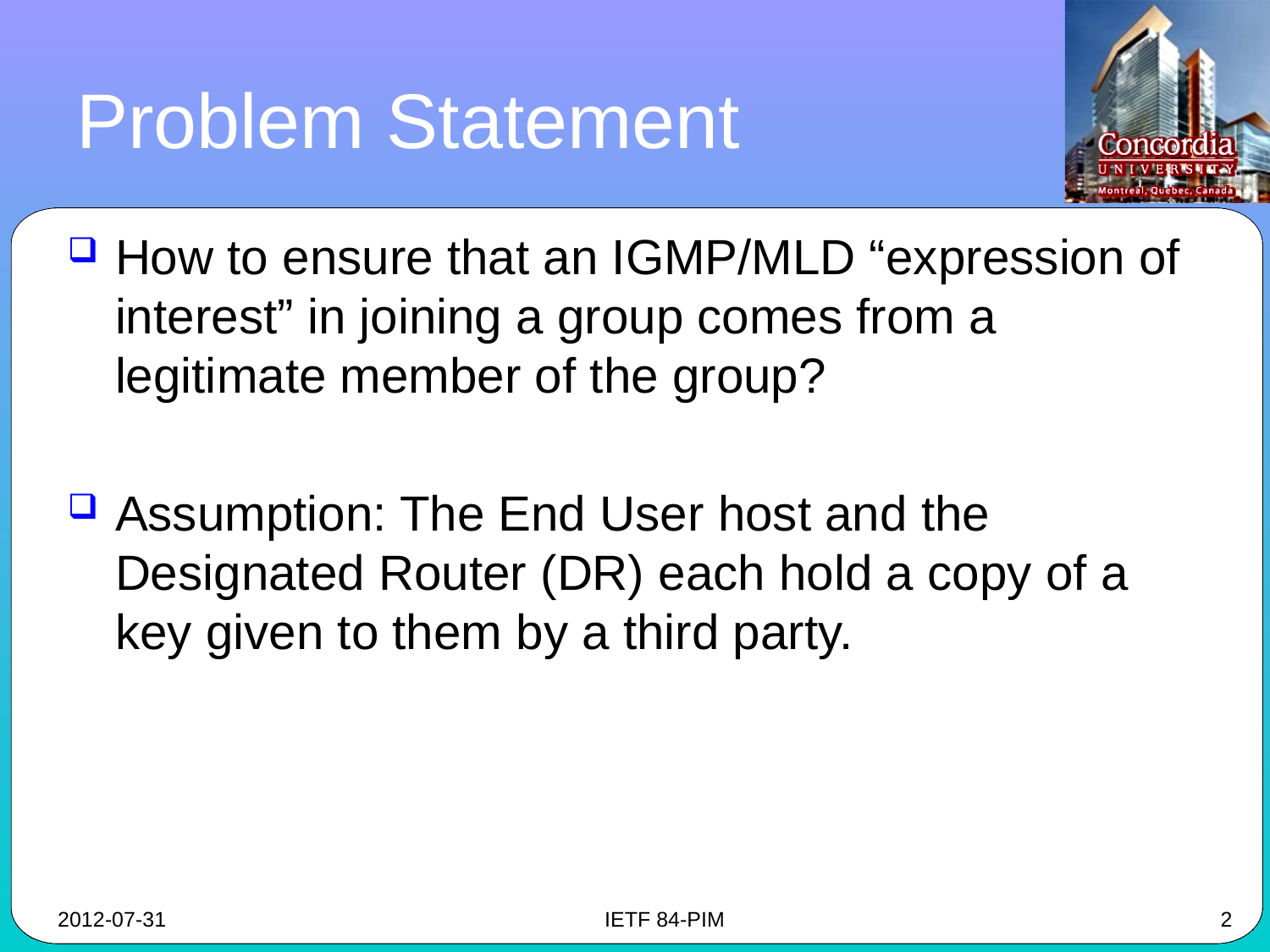

# Problem Statement
How to ensure that an IGMP/MLD “expression of interest” in joining a group comes from a legitimate member of the group?

Assumption: The End User host and the Designated Router (DR) each hold a copy of a key given to them by a third party.
2012-07-31
IETF 84-PIM
2